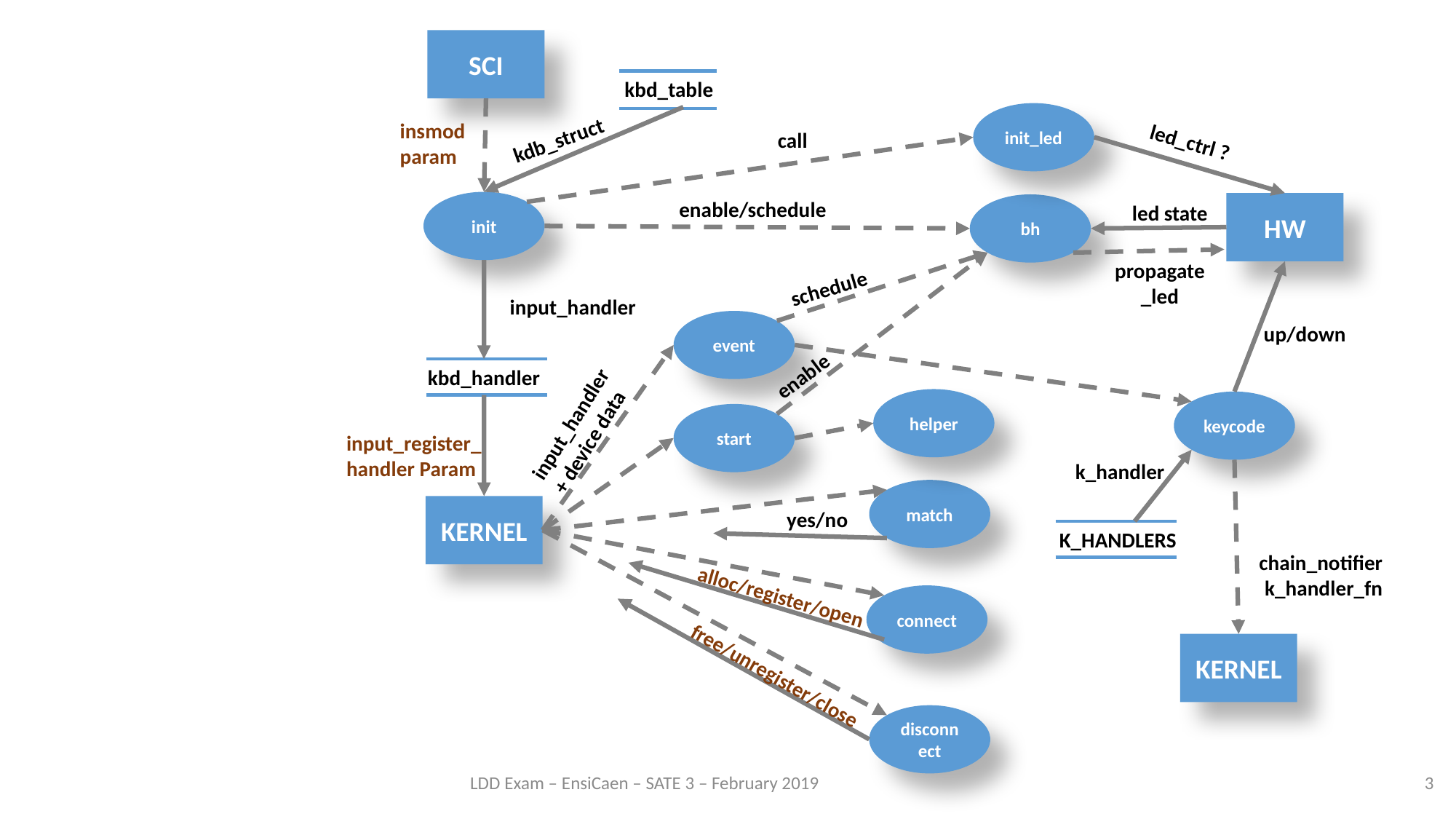

SCI
kbd_table
init_led
insmod param
kdb_struct
call
led_ctrl ?
enable/schedule
init
HW
bh
led state
propagate_led
schedule
input_handler
event
up/down
enable
kbd_handler
helper
keycode
input_handler + device data
start
input_register_
handler Param
k_handler
match
KERNEL
yes/no
K_HANDLERS
chain_notifier
k_handler_fn
alloc/register/open
connect
KERNEL
free/unregister/close
disconnect
LDD Exam – EnsiCaen – SATE 3 – February 2019
3